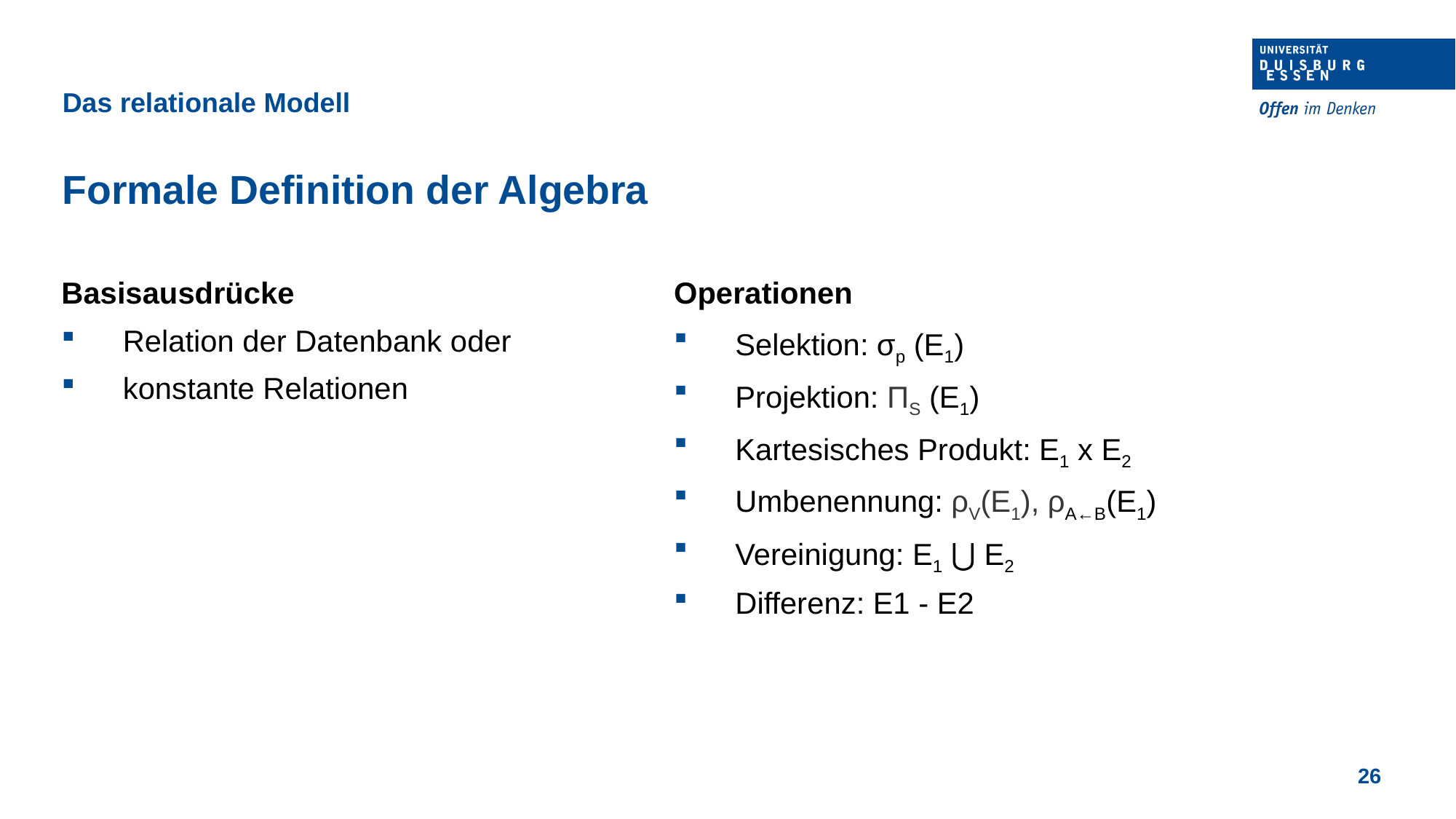

Das relationale Modell
Formale Definition der Algebra
Basisausdrücke
Relation der Datenbank oder
konstante Relationen

Operationen
Selektion: σp (E1)
Projektion: ΠS (E1)
Kartesisches Produkt: E1 x E2
Umbenennung: ρV(E1), ρA←B(E1)
Vereinigung: E1 ⋃ E2
Differenz: E1 - E2
26